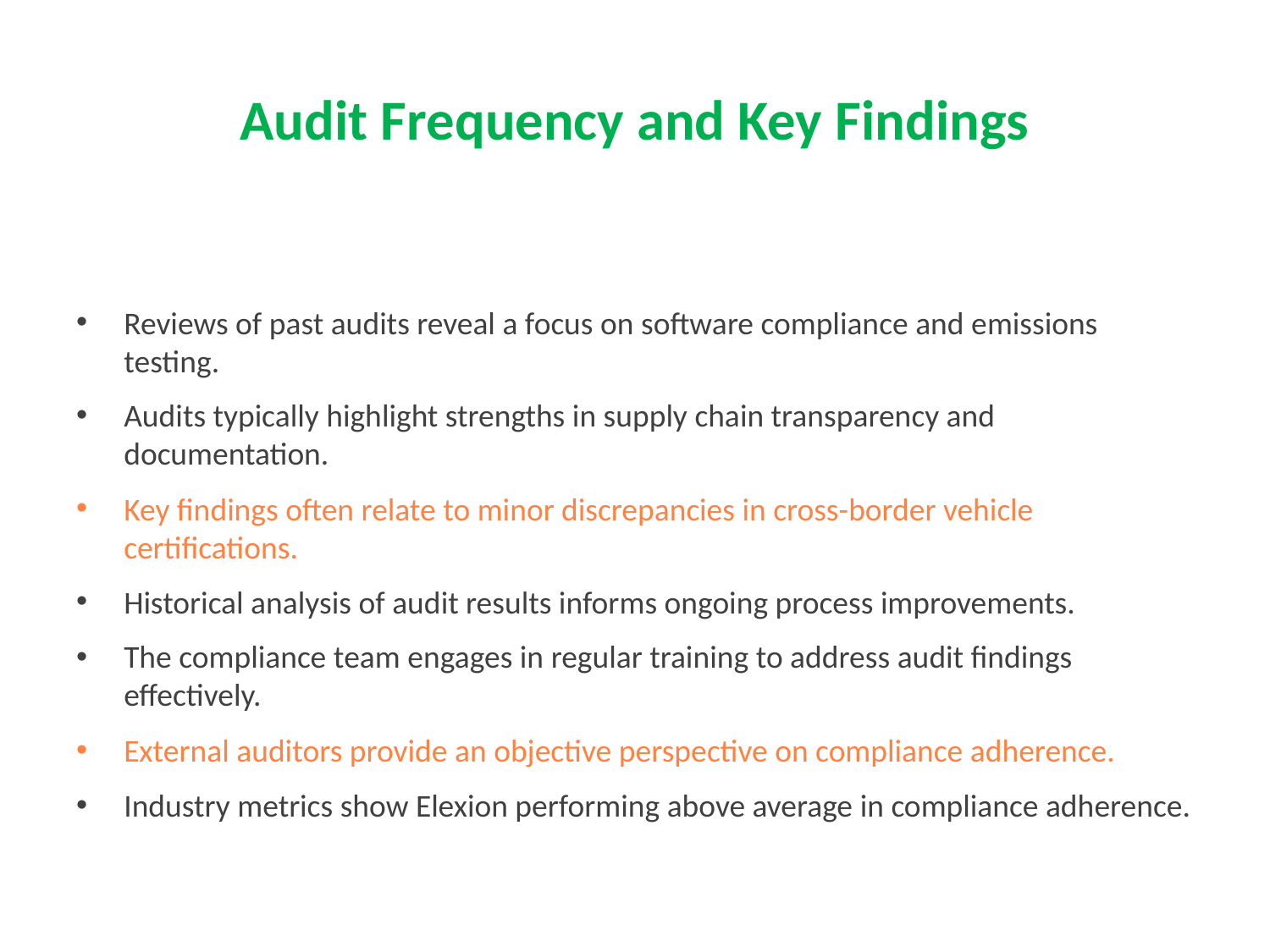

# Audit Frequency and Key Findings

Reviews of past audits reveal a focus on software compliance and emissions testing.
Audits typically highlight strengths in supply chain transparency and documentation.
Key findings often relate to minor discrepancies in cross-border vehicle certifications.
Historical analysis of audit results informs ongoing process improvements.
The compliance team engages in regular training to address audit findings effectively.
External auditors provide an objective perspective on compliance adherence.
Industry metrics show Elexion performing above average in compliance adherence.